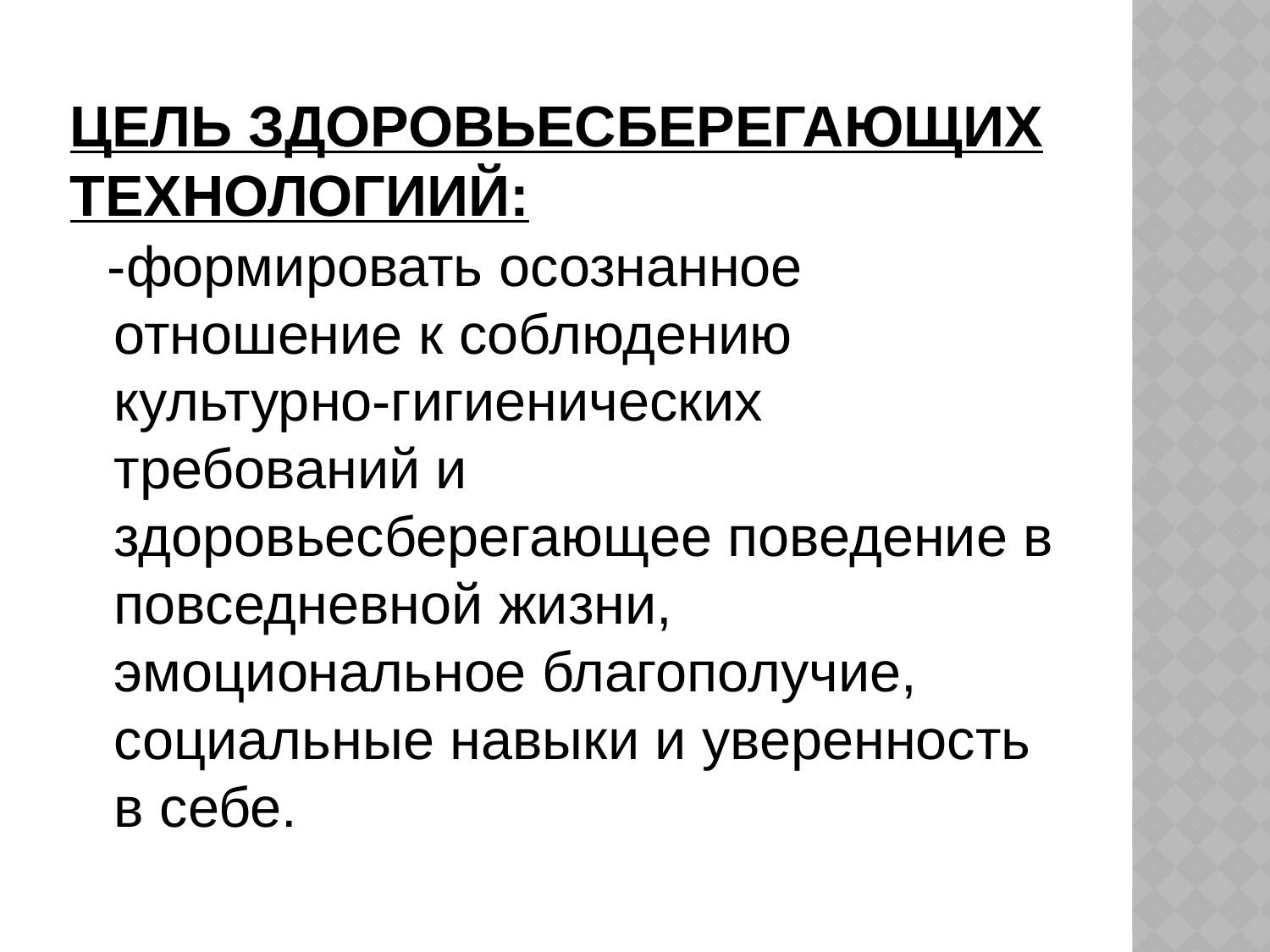

# Цель здоровьесберегающих технологиий:
  -формировать осознанное отношение к соблюдению культурно-гигиенических требований и  здоровьесберегающее поведение в повседневной жизни, эмоциональное благополучие, социальные навыки и уверенность в себе.